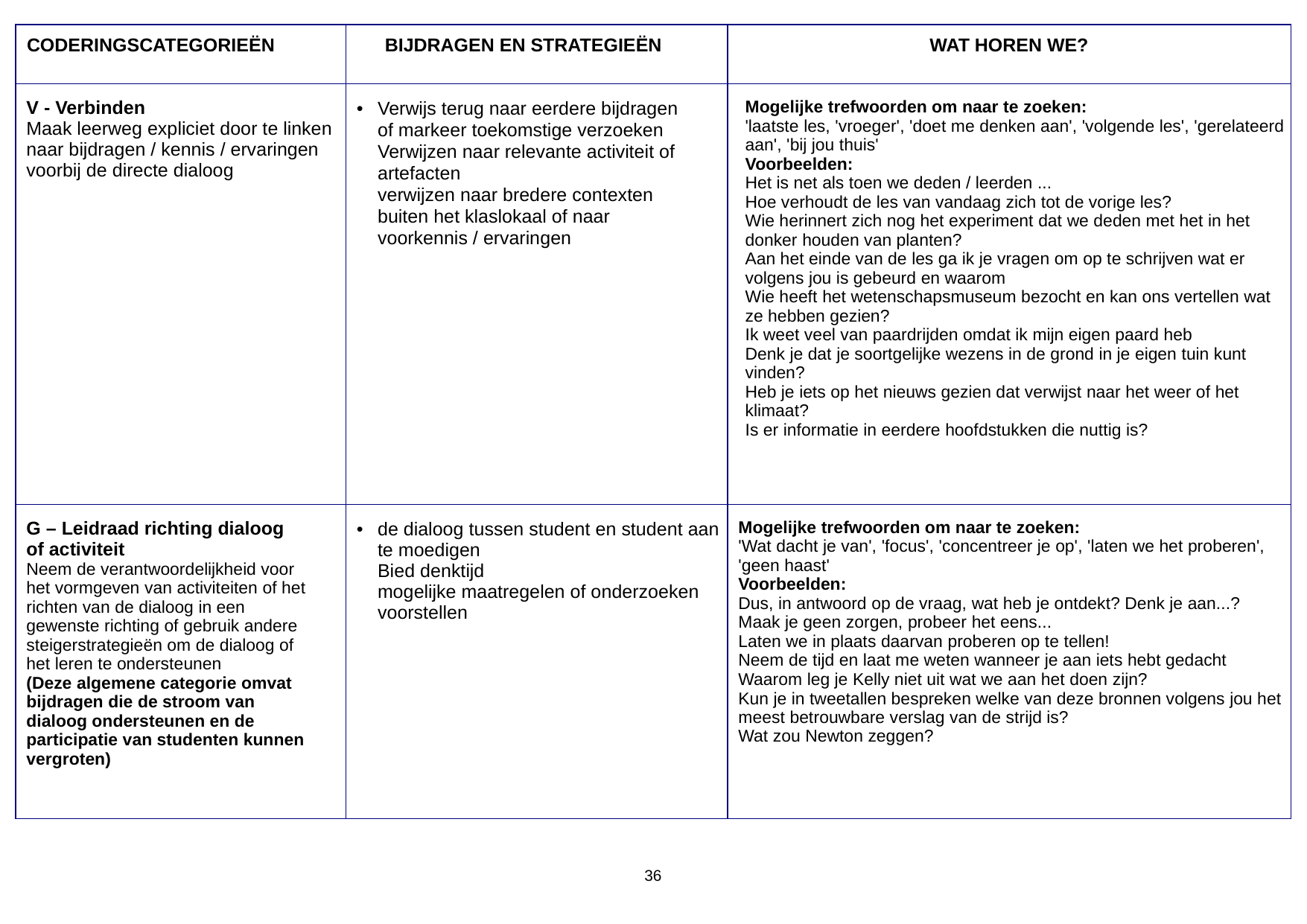

| CODERINGSCATEGORIEËN | BIJDRAGEN EN STRATEGIEËN | WAT HOREN WE? |
| --- | --- | --- |
| V - Verbinden Maak leerweg expliciet door te linken naar bijdragen / kennis / ervaringen voorbij de directe dialoog | Verwijs terug naar eerdere bijdragen of markeer toekomstige verzoeken Verwijzen naar relevante activiteit of artefacten verwijzen naar bredere contexten buiten het klaslokaal of naar voorkennis / ervaringen | Mogelijke trefwoorden om naar te zoeken: 'laatste les, 'vroeger', 'doet me denken aan', 'volgende les', 'gerelateerd aan', 'bij jou thuis' Voorbeelden: Het is net als toen we deden / leerden ... Hoe verhoudt de les van vandaag zich tot de vorige les? Wie herinnert zich nog het experiment dat we deden met het in het donker houden van planten? Aan het einde van de les ga ik je vragen om op te schrijven wat er volgens jou is gebeurd en waarom Wie heeft het wetenschapsmuseum bezocht en kan ons vertellen wat ze hebben gezien? Ik weet veel van paardrijden omdat ik mijn eigen paard heb Denk je dat je soortgelijke wezens in de grond in je eigen tuin kunt vinden? Heb je iets op het nieuws gezien dat verwijst naar het weer of het klimaat? Is er informatie in eerdere hoofdstukken die nuttig is? |
| G – Leidraad richting dialoog of activiteit Neem de verantwoordelijkheid voor het vormgeven van activiteiten of het richten van de dialoog in een gewenste richting of gebruik andere steigerstrategieën om de dialoog of het leren te ondersteunen (Deze algemene categorie omvat bijdragen die de stroom van dialoog ondersteunen en de participatie van studenten kunnen vergroten) | de dialoog tussen student en student aan te moedigen Bied denktijd mogelijke maatregelen of onderzoeken voorstellen | Mogelijke trefwoorden om naar te zoeken: 'Wat dacht je van', 'focus', 'concentreer je op', 'laten we het proberen', 'geen haast' Voorbeelden: Dus, in antwoord op de vraag, wat heb je ontdekt? Denk je aan...? Maak je geen zorgen, probeer het eens... Laten we in plaats daarvan proberen op te tellen! Neem de tijd en laat me weten wanneer je aan iets hebt gedacht Waarom leg je Kelly niet uit wat we aan het doen zijn? Kun je in tweetallen bespreken welke van deze bronnen volgens jou het meest betrouwbare verslag van de strijd is? Wat zou Newton zeggen? |
36